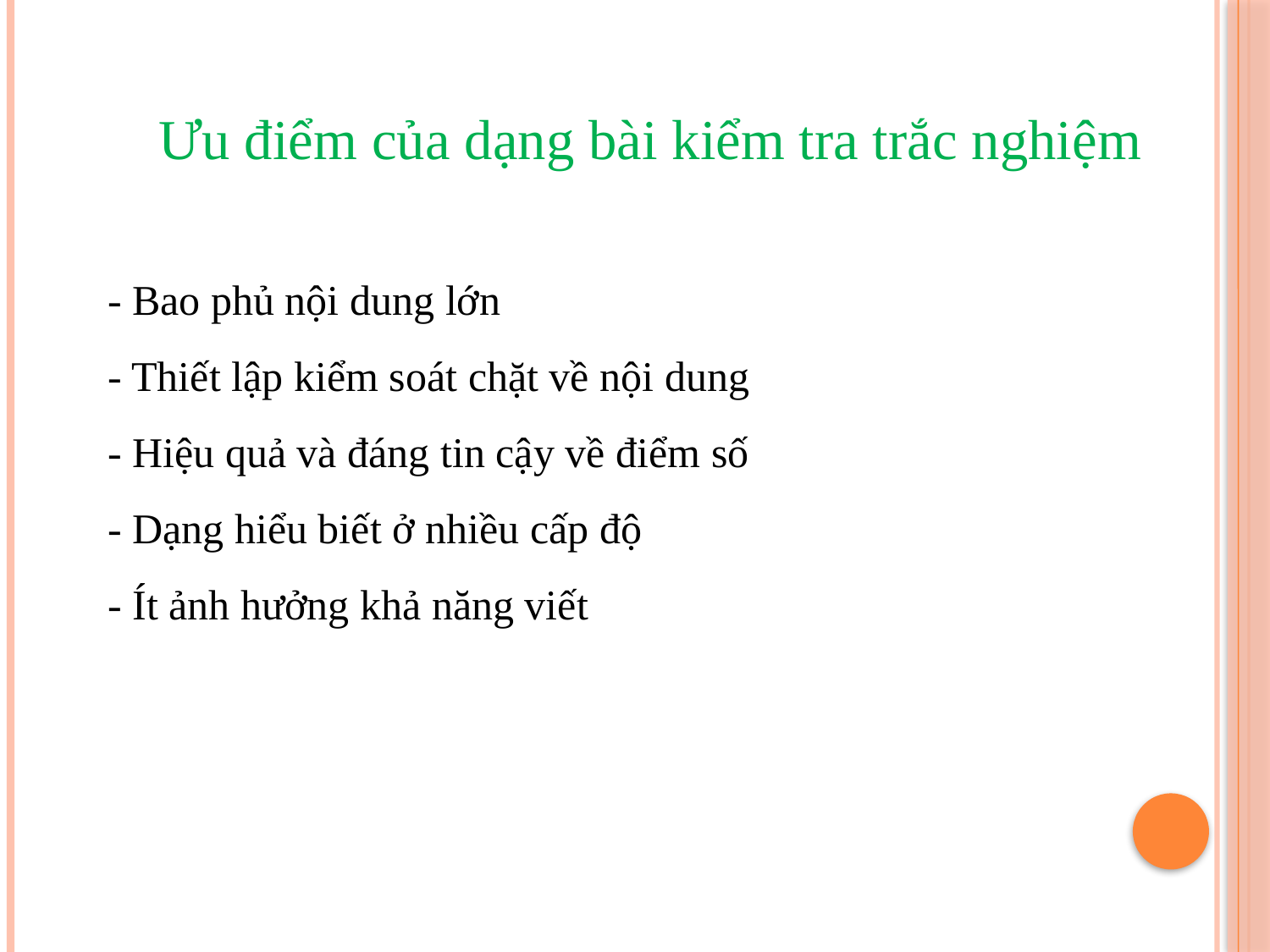

Ưu điểm của dạng bài kiểm tra trắc nghiệm

- Bao phủ nội dung lớn
- Thiết lập kiểm soát chặt về nội dung
- Hiệu quả và đáng tin cậy về điểm số
- Dạng hiểu biết ở nhiều cấp độ
- Ít ảnh hưởng khả năng viết